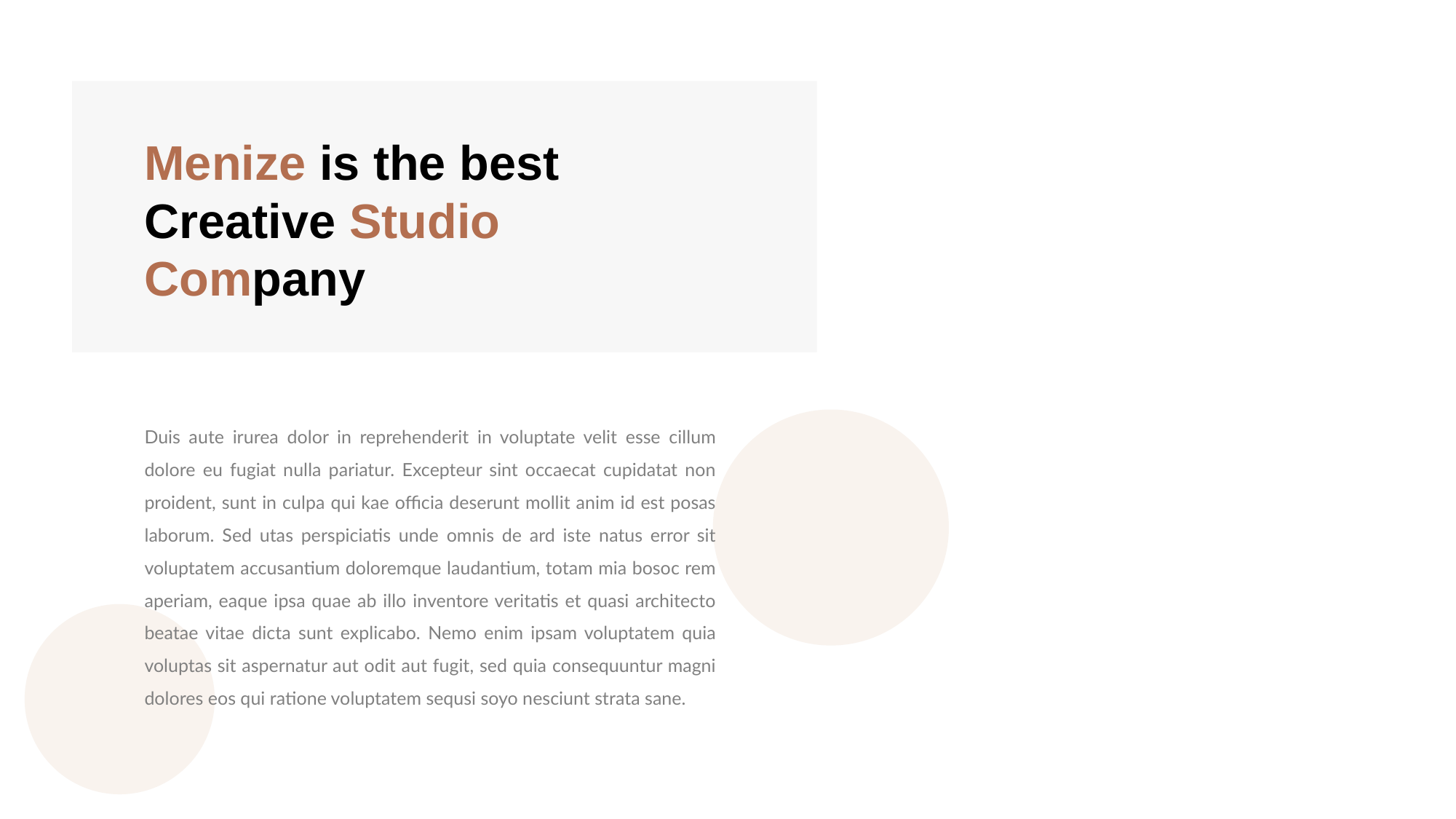

Menize is the best Creative Studio Company
Duis aute irurea dolor in reprehenderit in voluptate velit esse cillum dolore eu fugiat nulla pariatur. Excepteur sint occaecat cupidatat non proident, sunt in culpa qui kae officia deserunt mollit anim id est posas laborum. Sed utas perspiciatis unde omnis de ard iste natus error sit voluptatem accusantium doloremque laudantium, totam mia bosoc rem aperiam, eaque ipsa quae ab illo inventore veritatis et quasi architecto beatae vitae dicta sunt explicabo. Nemo enim ipsam voluptatem quia voluptas sit aspernatur aut odit aut fugit, sed quia consequuntur magni dolores eos qui ratione voluptatem sequsi soyo nesciunt strata sane.